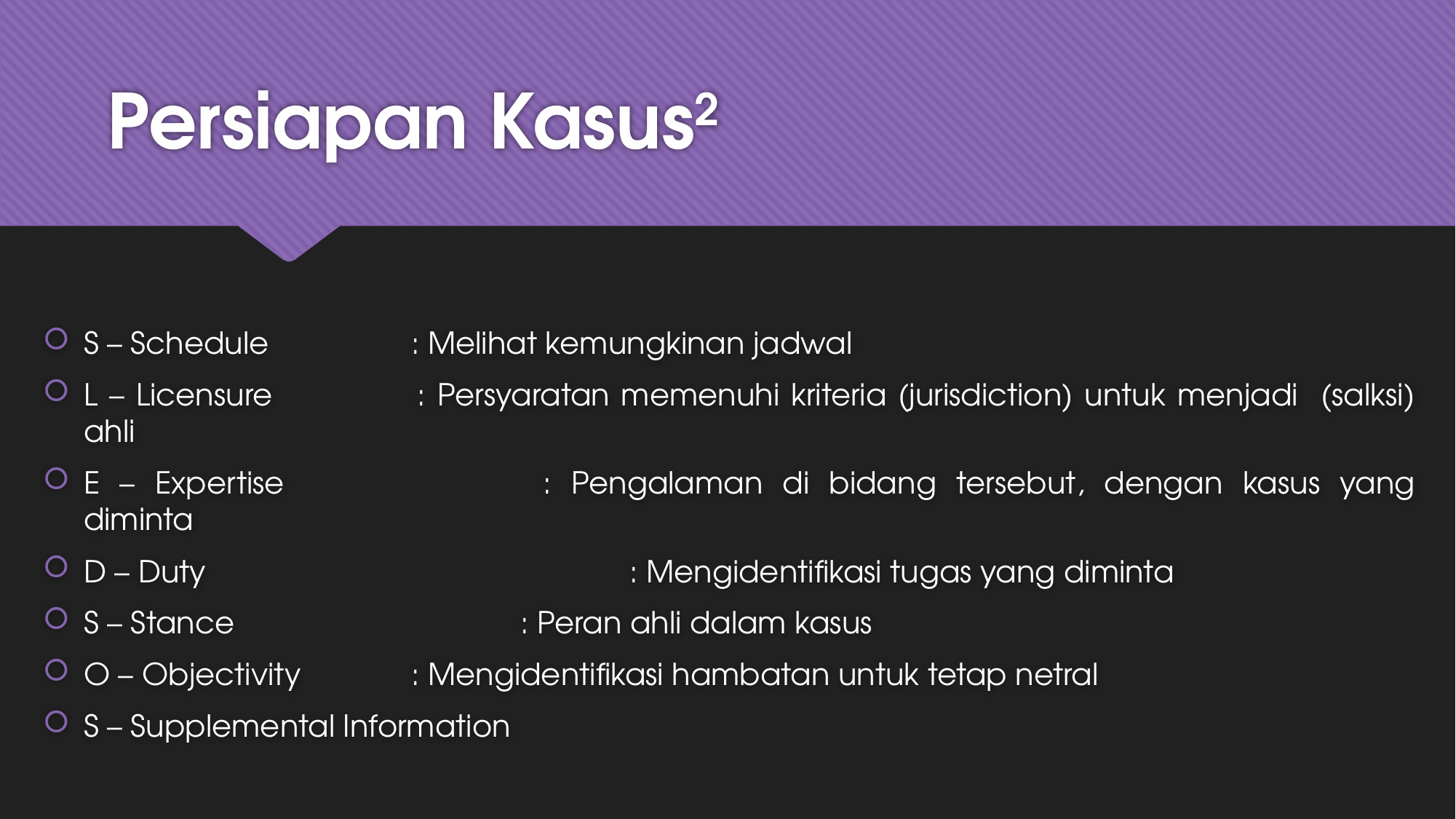

# Persiapan Kasus2
S – Schedule		: Melihat kemungkinan jadwal
L – Licensure		: Persyaratan memenuhi kriteria (jurisdiction) untuk menjadi  (salksi) ahli
E – Expertise			: Pengalaman di bidang tersebut, dengan kasus yang diminta
D – Duty				: Mengidentifikasi tugas yang diminta
S – Stance			: Peran ahli dalam kasus
O – Objectivity		: Mengidentifikasi hambatan untuk tetap netral
S – Supplemental Information